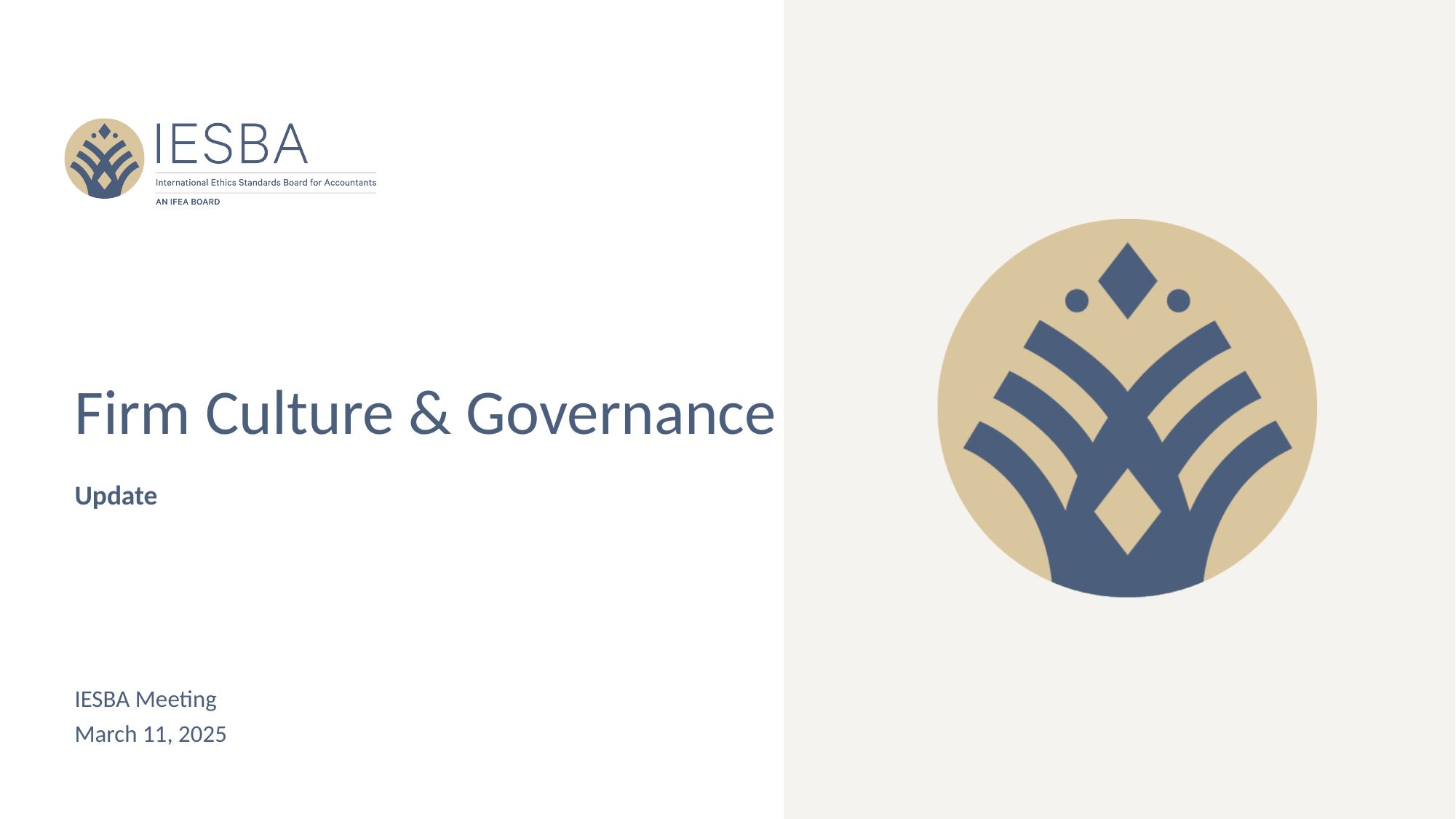

# Firm Culture & Governance
Update
IESBA Meeting
March 11, 2025